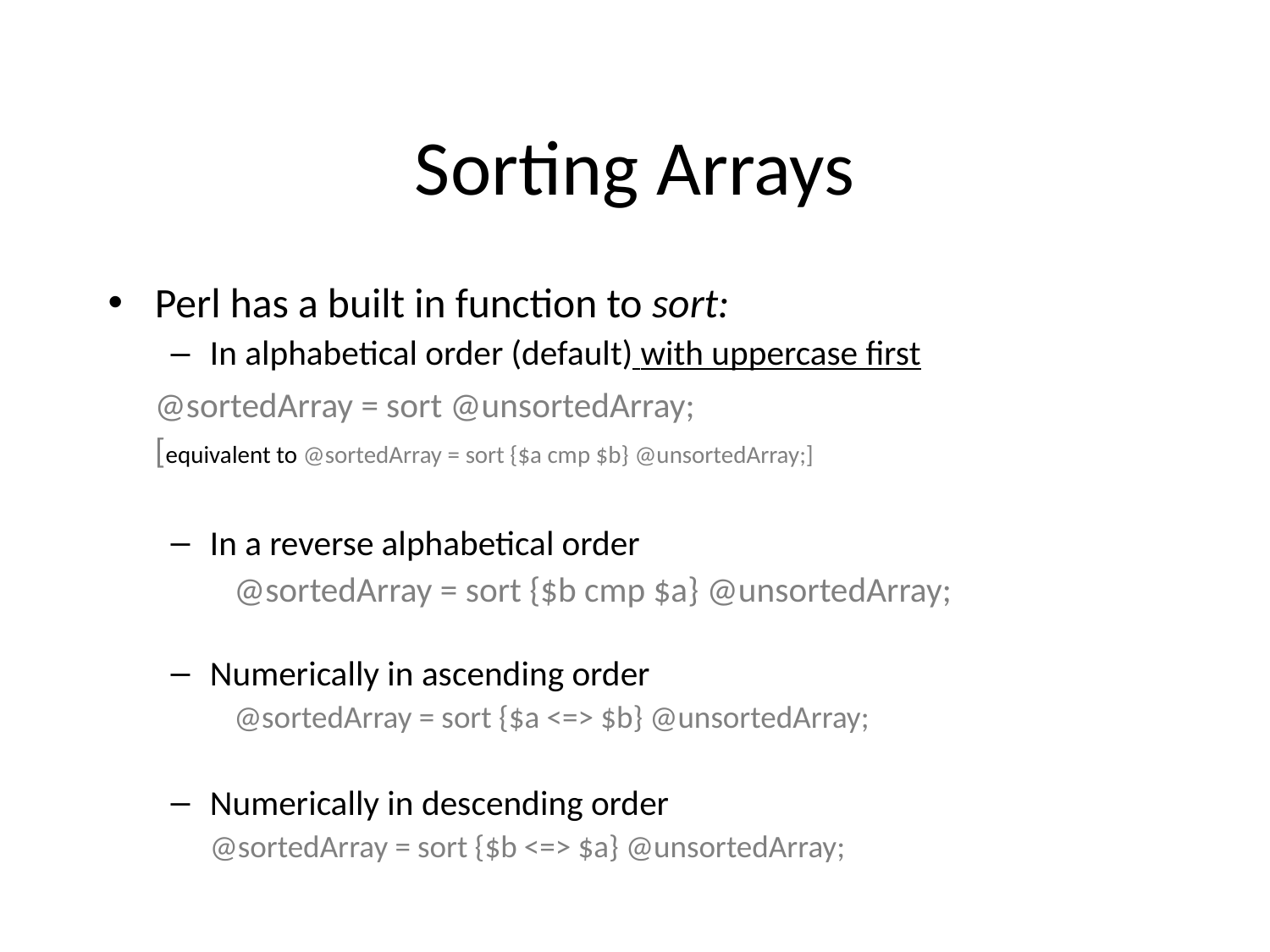

# Sorting Arrays
Perl has a built in function to sort:
In alphabetical order (default) with uppercase first
		@sortedArray = sort @unsortedArray;
		[equivalent to @sortedArray = sort {$a cmp $b} @unsortedArray;]

In a reverse alphabetical order
@sortedArray = sort {$b cmp $a} @unsortedArray;

Numerically in ascending order
@sortedArray = sort {$a <=> $b} @unsortedArray;

Numerically in descending order
		@sortedArray = sort {$b <=> $a} @unsortedArray;